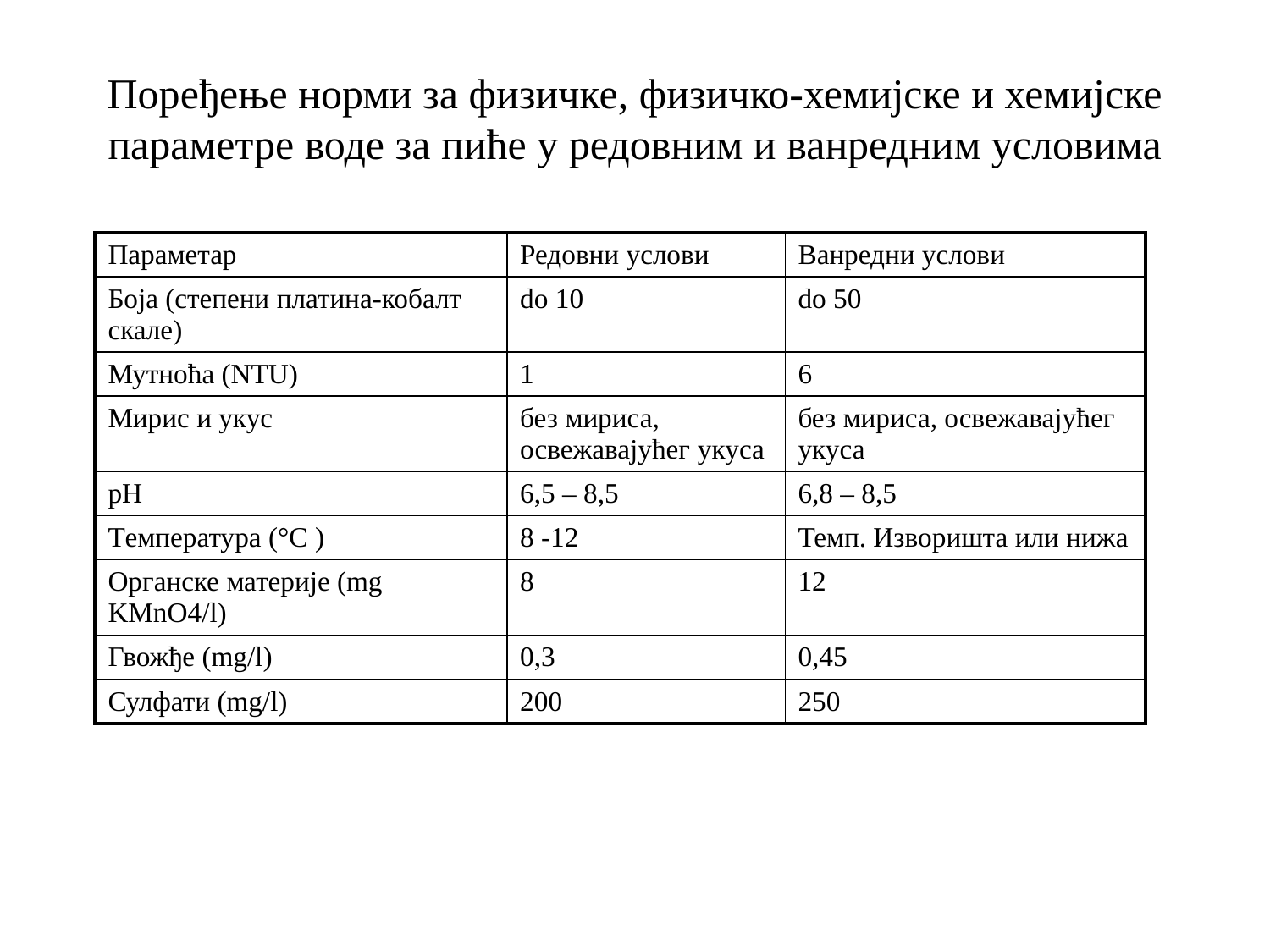

# Поређење норми за физичке, физичко-хемијске и хемијске параметре воде за пиће у редовним и ванредним условима
| Параметар | Редовни услови | Ванредни услови |
| --- | --- | --- |
| Боја (степени платина-кобалт скале) | do 10 | do 50 |
| Мутноћа (NTU) | 1 | 6 |
| Мирис и укус | без мириса, освежавајућег укуса | без мириса, освежавајућег укуса |
| pH | 6,5 – 8,5 | 6,8 – 8,5 |
| Tемпература (°C ) | 8 -12 | Темп. Изворишта или нижа |
| Органске материје (mg KMnO4/l) | 8 | 12 |
| Гвожђе (mg/l) | 0,3 | 0,45 |
| Сулфати (mg/l) | 200 | 250 |